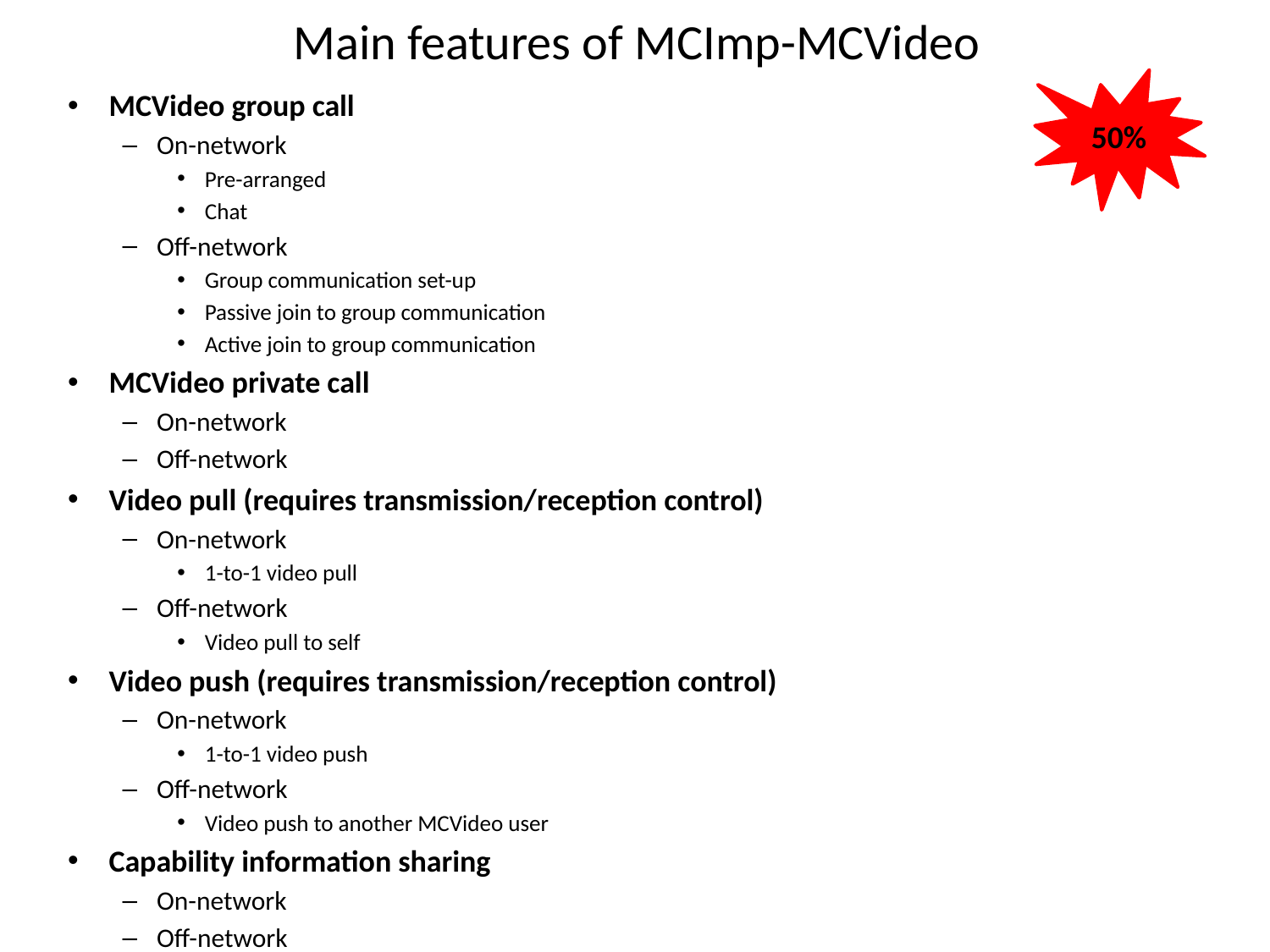

# Main features of MCImp-MCVideo
50%
MCVideo group call
On-network
Pre-arranged
Chat
Off-network
Group communication set-up
Passive join to group communication
Active join to group communication
MCVideo private call
On-network
Off-network
Video pull (requires transmission/reception control)
On-network
1-to-1 video pull
Off-network
Video pull to self
Video push (requires transmission/reception control)
On-network
1-to-1 video push
Off-network
Video push to another MCVideo user
Capability information sharing
On-network
Off-network